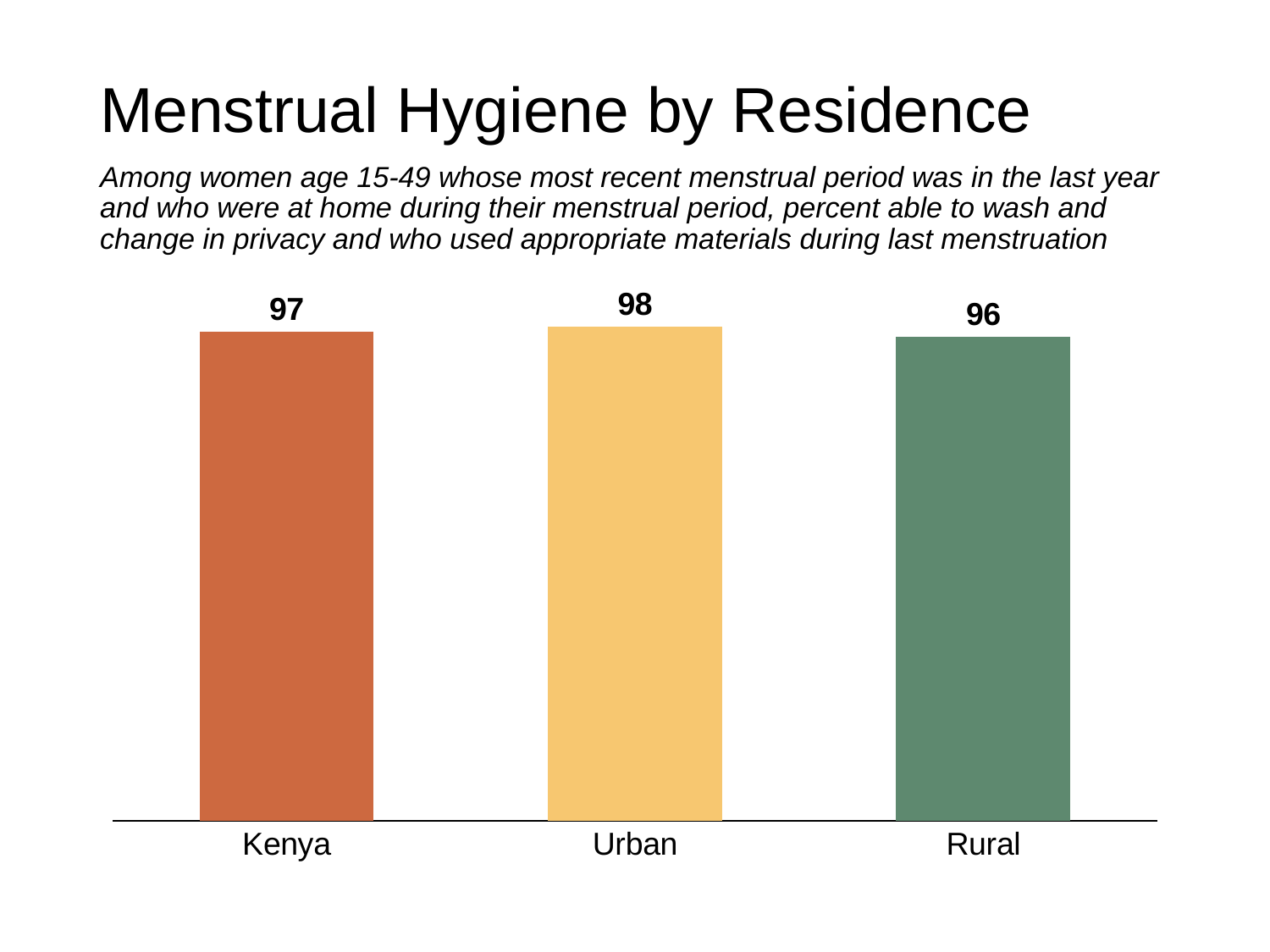

# Menstrual Hygiene by Residence
Among women age 15-49 whose most recent menstrual period was in the last year and who were at home during their menstrual period, percent able to wash and change in privacy and who used appropriate materials during last menstruation

### Chart

| Category | Kenya |
|---|---|
| Kenya | 97.0 |
| Urban | 98.0 |
| Rural | 96.0 |